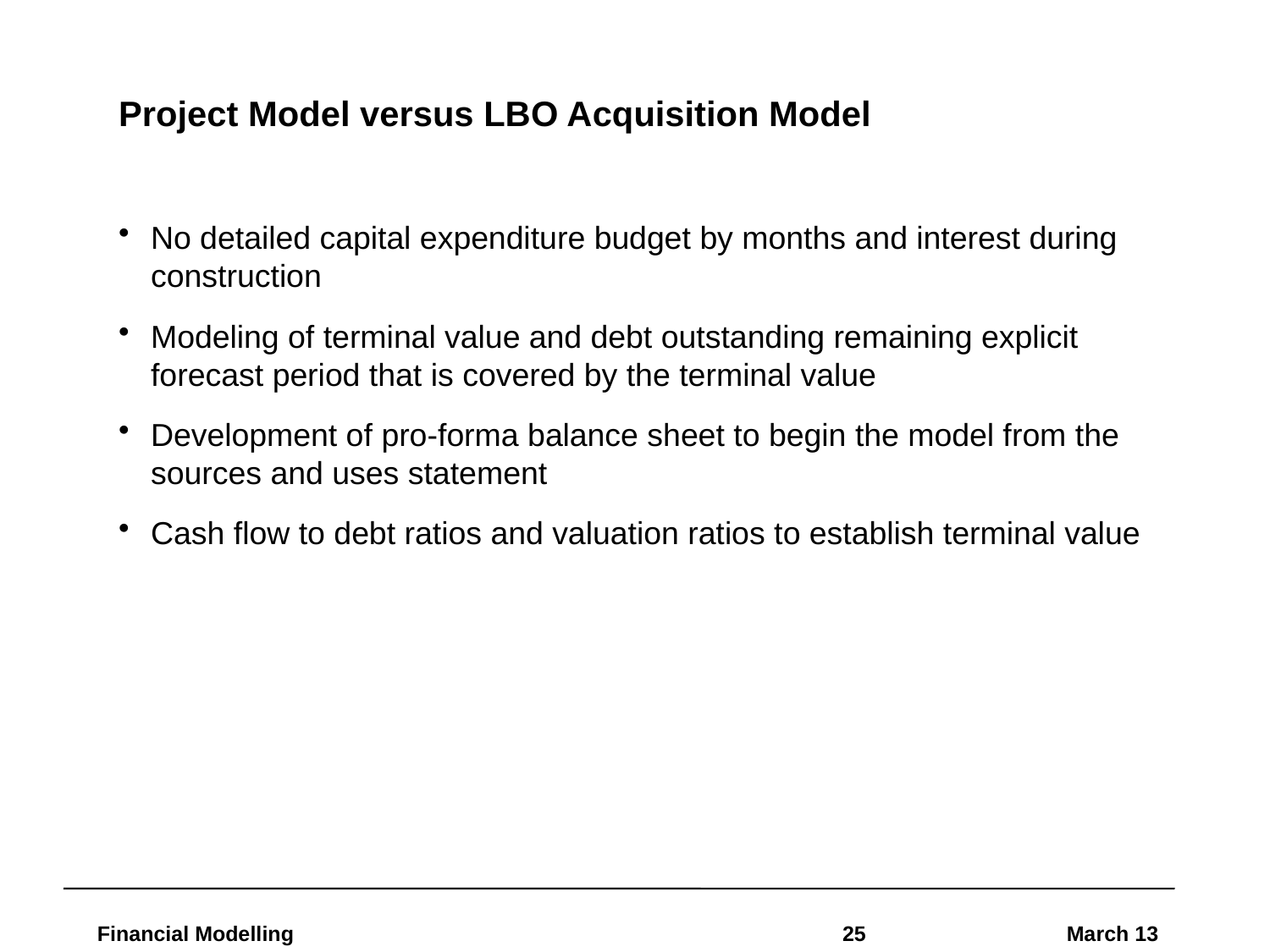

# Project Model versus LBO Acquisition Model
No detailed capital expenditure budget by months and interest during construction
Modeling of terminal value and debt outstanding remaining explicit forecast period that is covered by the terminal value
Development of pro-forma balance sheet to begin the model from the sources and uses statement
Cash flow to debt ratios and valuation ratios to establish terminal value